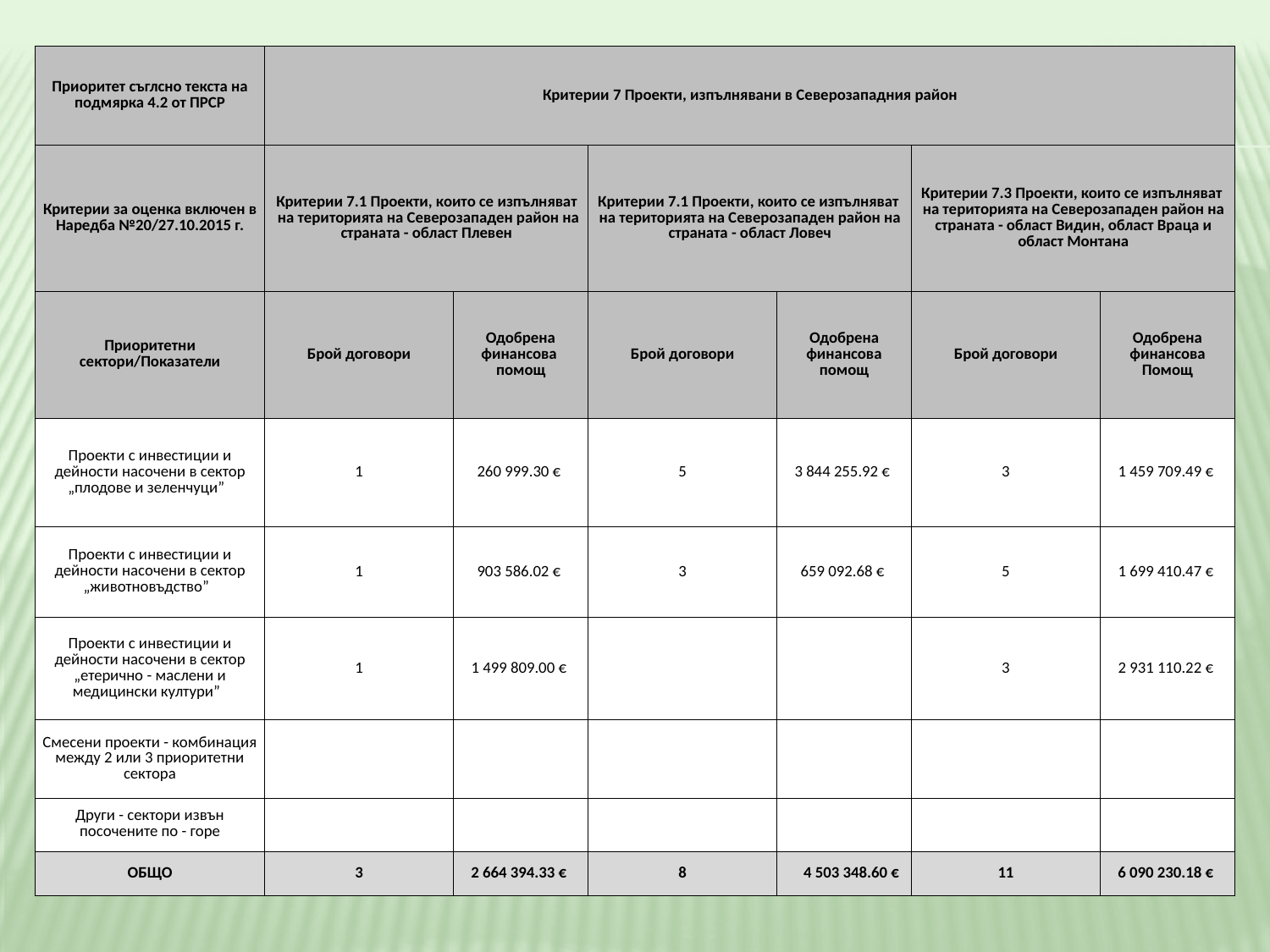

| Приоритет съглсно текста на подмярка 4.2 от ПРСР | Критерии 7 Проекти, изпълнявани в Северозападния район |  |  |  |  |  |
| --- | --- | --- | --- | --- | --- | --- |
| Критерии за оценка включен в Наредба №20/27.10.2015 г. | Критерии 7.1 Проекти, които се изпълняват на територията на Северозападен район на страната - област Плевен |  | Критерии 7.1 Проекти, които се изпълняват на територията на Северозападен район на страната - област Ловеч |  | Критерии 7.3 Проекти, които се изпълняват на територията на Северозападен район на страната - област Видин, област Враца и област Монтана |  |
| Приоритетни сектори/Показатели | Брой договори | Одобрена финансова помощ | Брой договори | Одобрена финансова помощ | Брой договори | Одобрена финансова Помощ |
| Проекти с инвестиции и дейности насочени в сектор „плодове и зеленчуци” | 1 | 260 999.30 € | 5 | 3 844 255.92 € | 3 | 1 459 709.49 € |
| Проекти с инвестиции и дейности насочени в сектор „животновъдство” | 1 | 903 586.02 € | 3 | 659 092.68 € | 5 | 1 699 410.47 € |
| Проекти с инвестиции и дейности насочени в сектор „етерично - маслени и медицински култури” | 1 | 1 499 809.00 € |  |  | 3 | 2 931 110.22 € |
| Смесени проекти - комбинация между 2 или 3 приоритетни сектора |  |  |  |  |  |  |
| Други - сектори извън посочените по - горе |  |  |  |  |  |  |
| ОБЩО | 3 | 2 664 394.33 € | 8 | 4 503 348.60 € | 11 | 6 090 230.18 € |
#